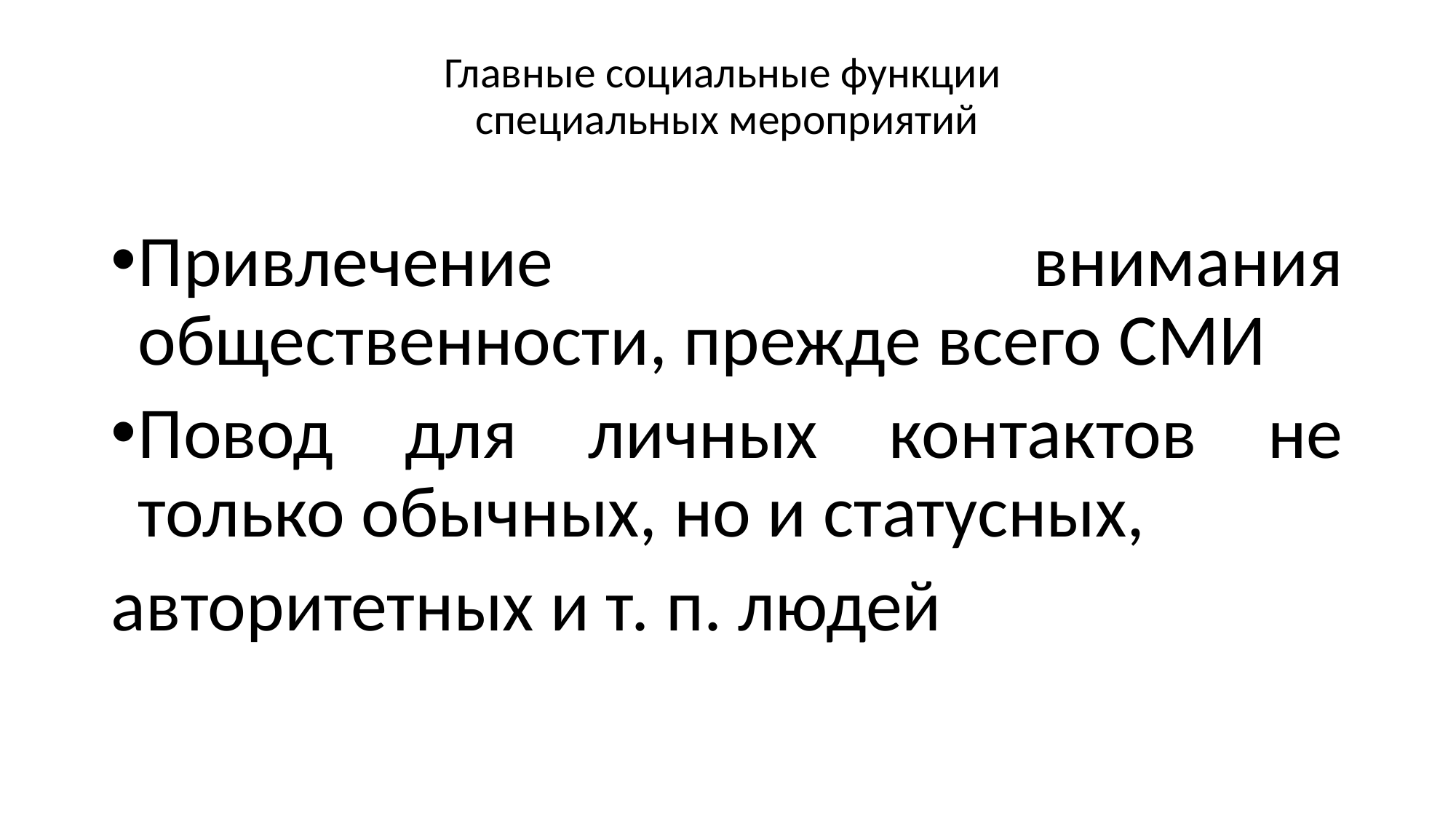

# Главные социальные функции специальных мероприятий
Привлечение внимания общественности, прежде всего СМИ
Повод для личных контактов не только обычных, но и статусных,
авторитетных и т. п. людей